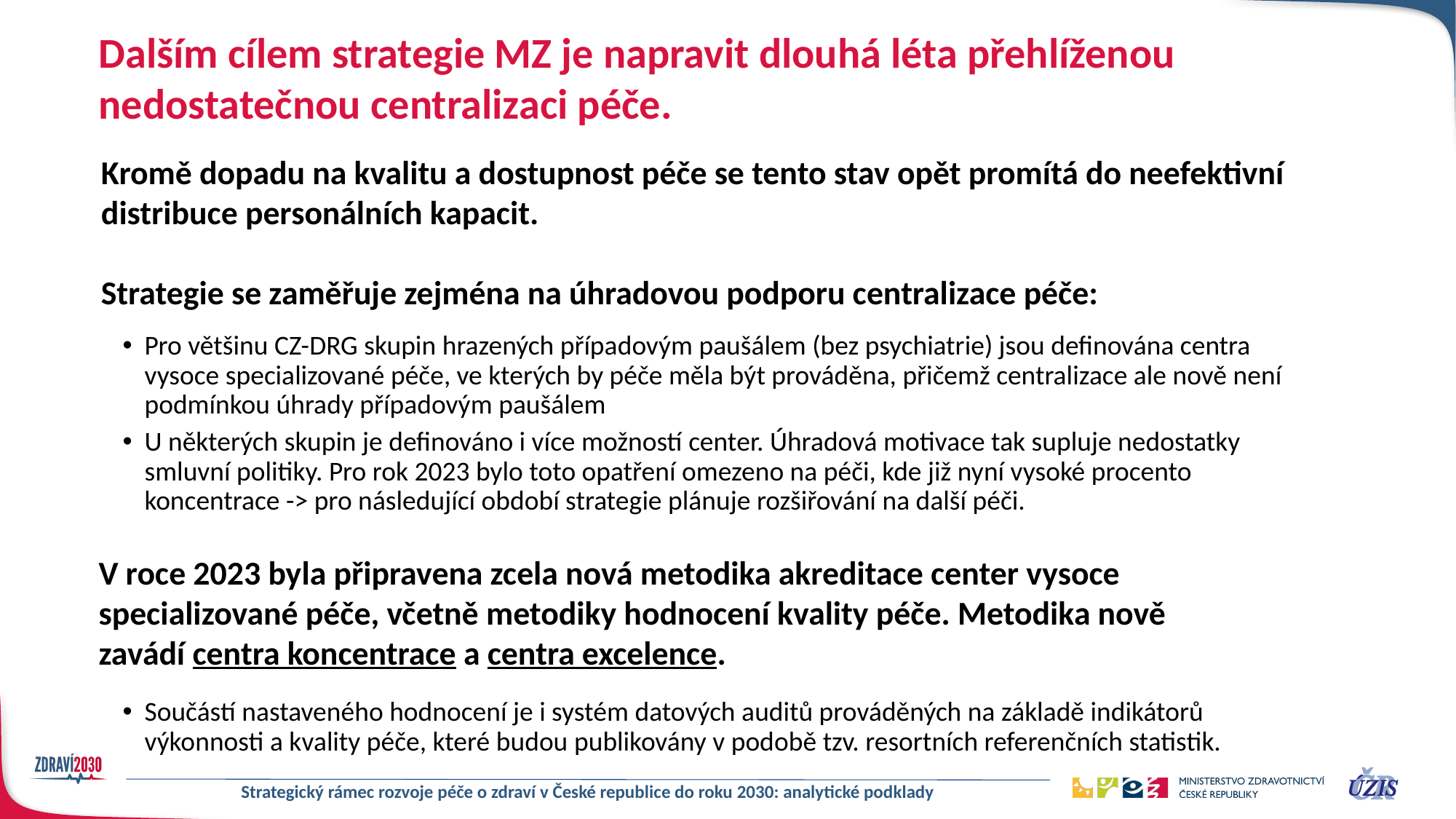

Dalším cílem strategie MZ je napravit dlouhá léta přehlíženou nedostatečnou centralizaci péče.
Kromě dopadu na kvalitu a dostupnost péče se tento stav opět promítá do neefektivní distribuce personálních kapacit.

Strategie se zaměřuje zejména na úhradovou podporu centralizace péče:
Pro většinu CZ-DRG skupin hrazených případovým paušálem (bez psychiatrie) jsou definována centra vysoce specializované péče, ve kterých by péče měla být prováděna, přičemž centralizace ale nově není podmínkou úhrady případovým paušálem
U některých skupin je definováno i více možností center. Úhradová motivace tak supluje nedostatky smluvní politiky. Pro rok 2023 bylo toto opatření omezeno na péči, kde již nyní vysoké procento koncentrace -> pro následující období strategie plánuje rozšiřování na další péči.
V roce 2023 byla připravena zcela nová metodika akreditace center vysoce specializované péče, včetně metodiky hodnocení kvality péče. Metodika nově zavádí centra koncentrace a centra excelence.
Součástí nastaveného hodnocení je i systém datových auditů prováděných na základě indikátorů výkonnosti a kvality péče, které budou publikovány v podobě tzv. resortních referenčních statistik.